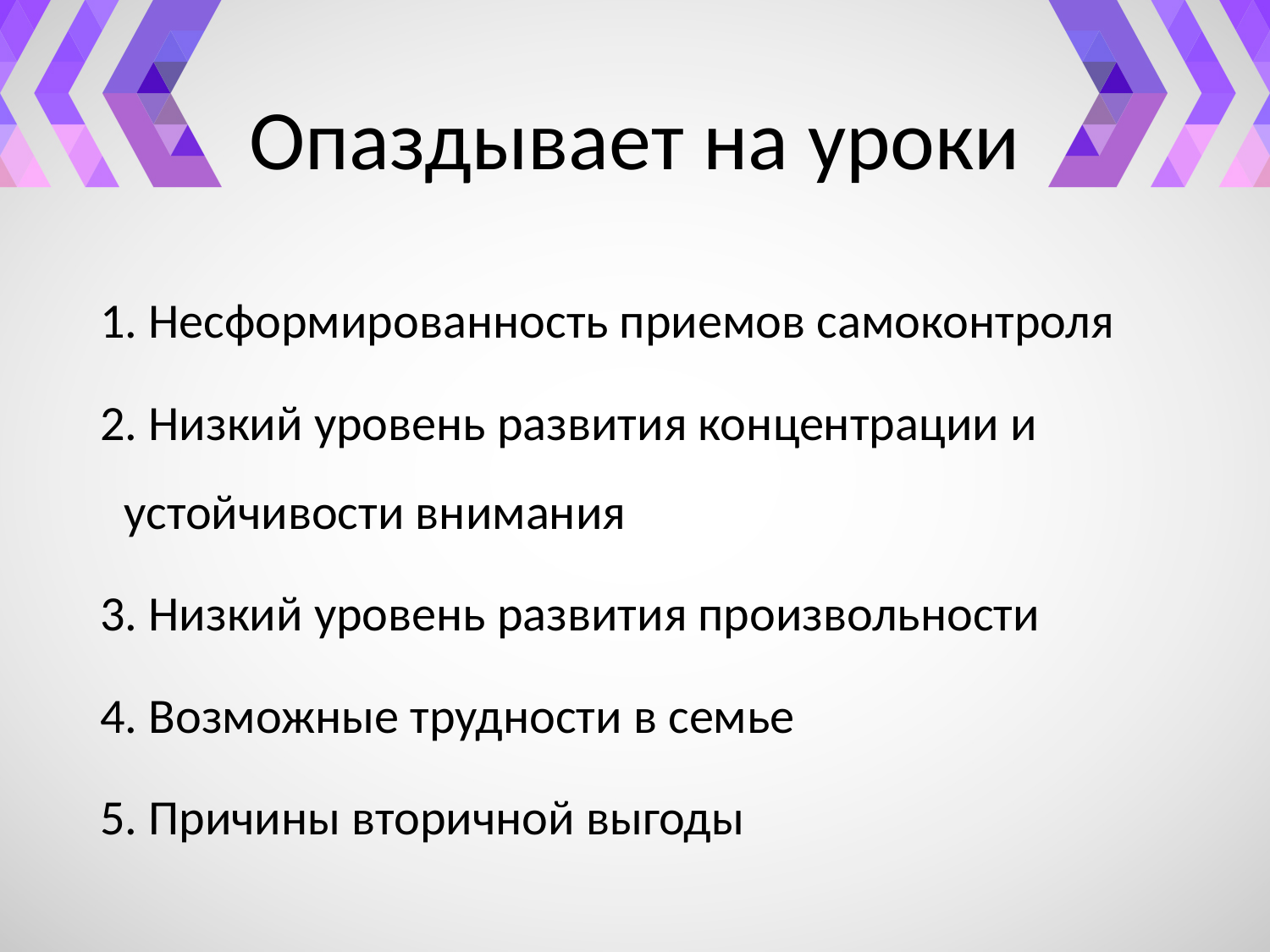

# Опаздывает на уроки
1. Несформированность приемов самоконтроля
2. Низкий уровень развития концентра­ции и устойчивости внимания
3. Низкий уровень развития произвольности
4. Возможные трудности в семье
5. Причины вторичной выгоды